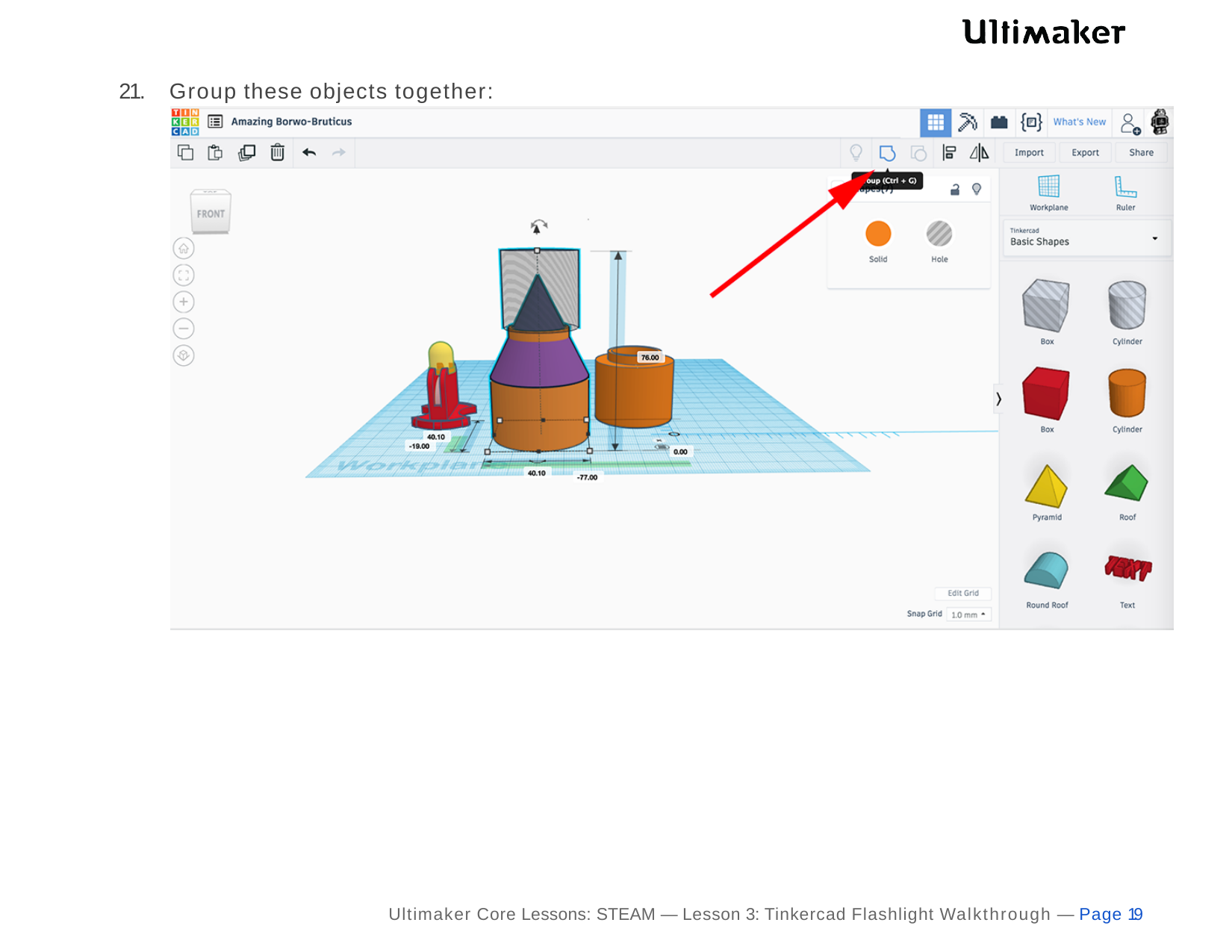

21.	Group these objects together:

Ultimaker Core Lessons: STEAM — Lesson 3: Tinkercad Flashlight Walkthrough — Page 19